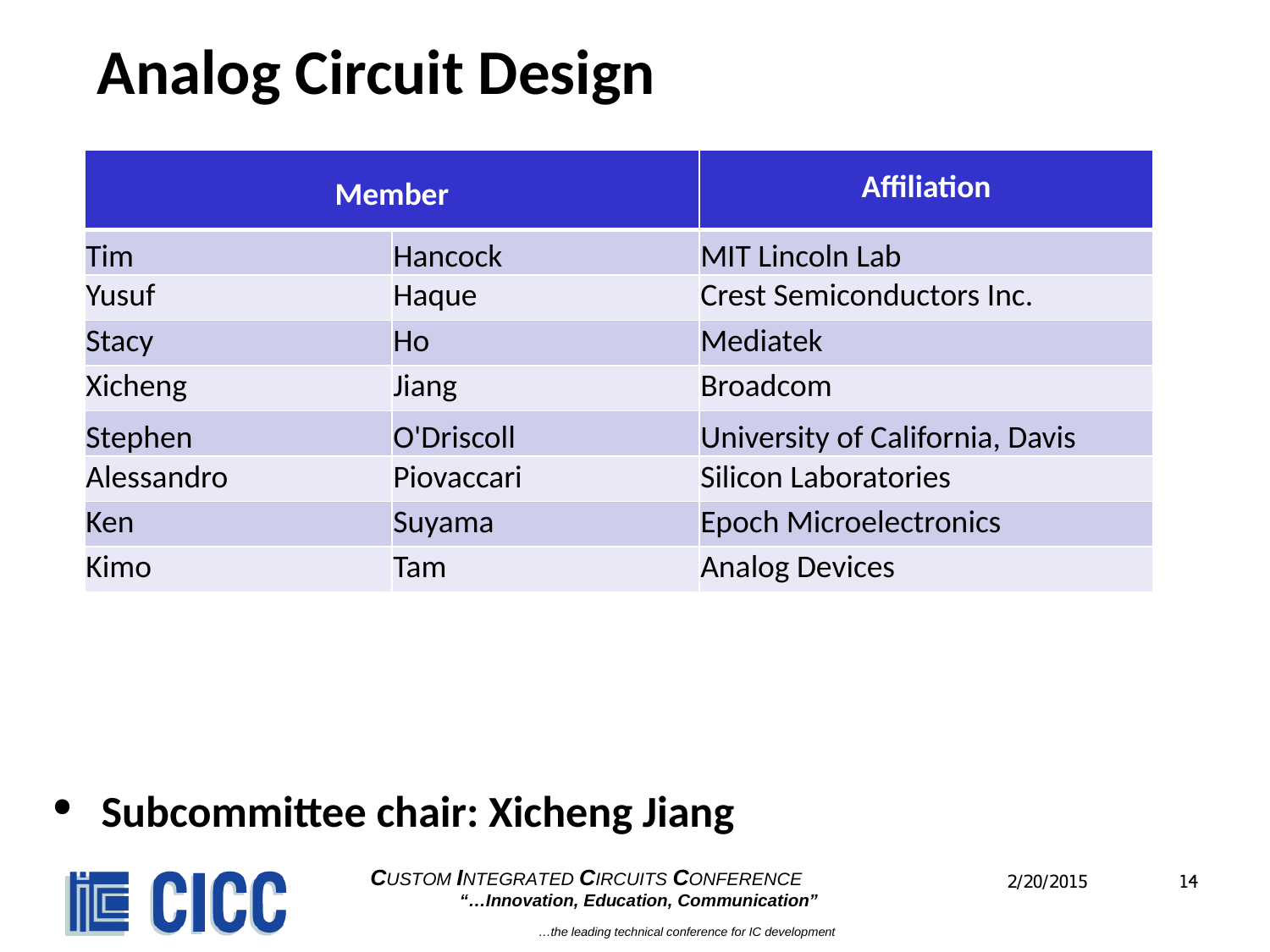

# Analog Circuit Design
| Member |  | Affiliation |
| --- | --- | --- |
| Tim | Hancock | MIT Lincoln Lab |
| Yusuf | Haque | Crest Semiconductors Inc. |
| Stacy | Ho | Mediatek |
| Xicheng | Jiang | Broadcom |
| Stephen | O'Driscoll | University of California, Davis |
| Alessandro | Piovaccari | Silicon Laboratories |
| Ken | Suyama | Epoch Microelectronics |
| Kimo | Tam | Analog Devices |
Subcommittee chair: Xicheng Jiang